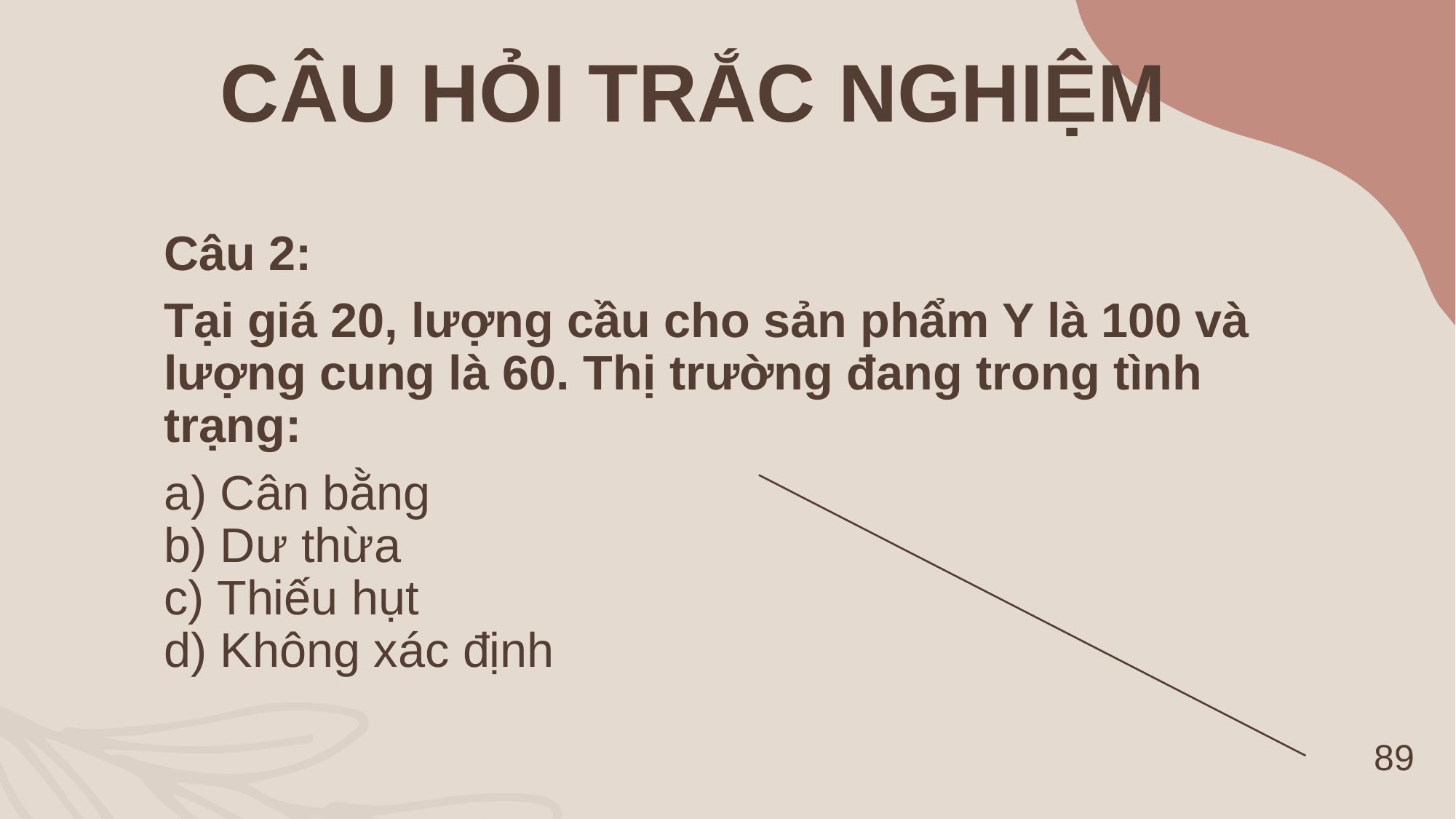

CÂU HỎI TRẮC NGHIỆM
Câu 2:
Tại giá 20, lượng cầu cho sản phẩm Y là 100 và lượng cung là 60. Thị trường đang trong tình trạng:
a) Cân bằng
b) Dư thừa
c) Thiếu hụt
d) Không xác định
89